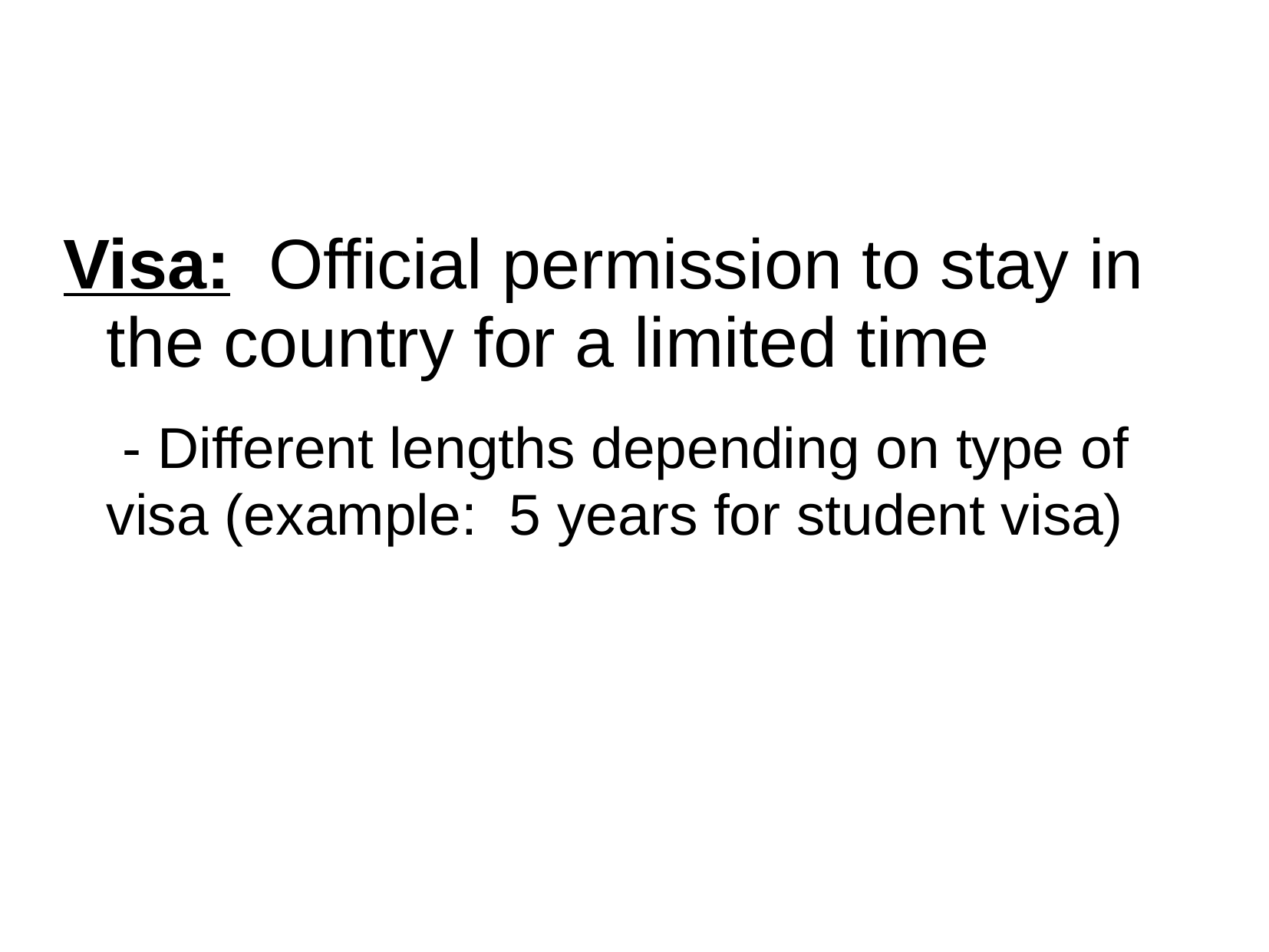

#
Visa:  Official permission to stay in the country for a limited time
	 - Different lengths depending on type of visa (example:  5 years for student visa)